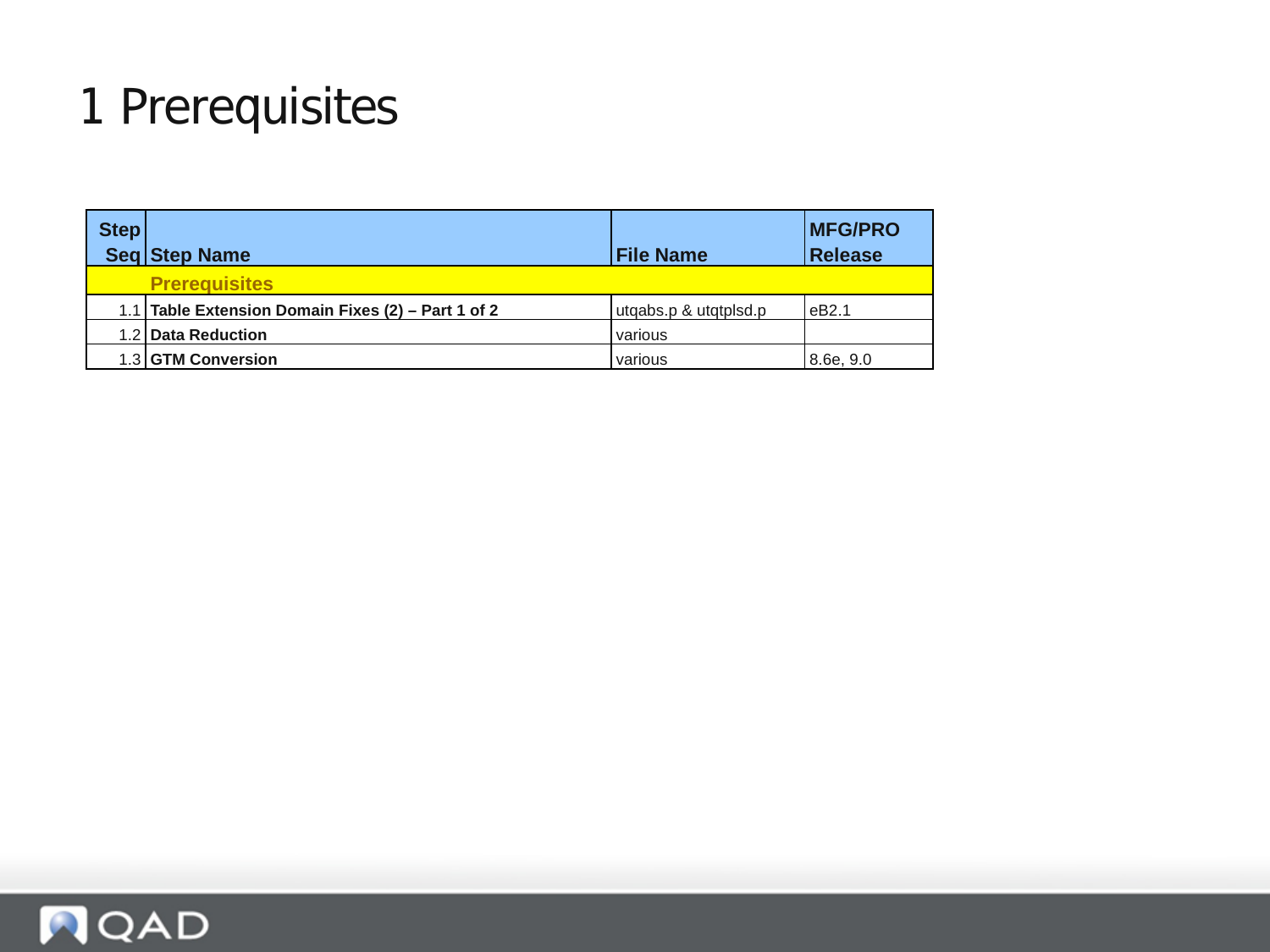

1 Prerequisites
| Step Seq | Step Name | File Name | MFG/PRO Release |
| --- | --- | --- | --- |
|  | Prerequisites |  |  |
| 1.1 | Table Extension Domain Fixes (2) – Part 1 of 2 | utqabs.p & utqtplsd.p | eB2.1 |
| 1.2 | Data Reduction | various |  |
| 1.3 | GTM Conversion | various | 8.6e, 9.0 |